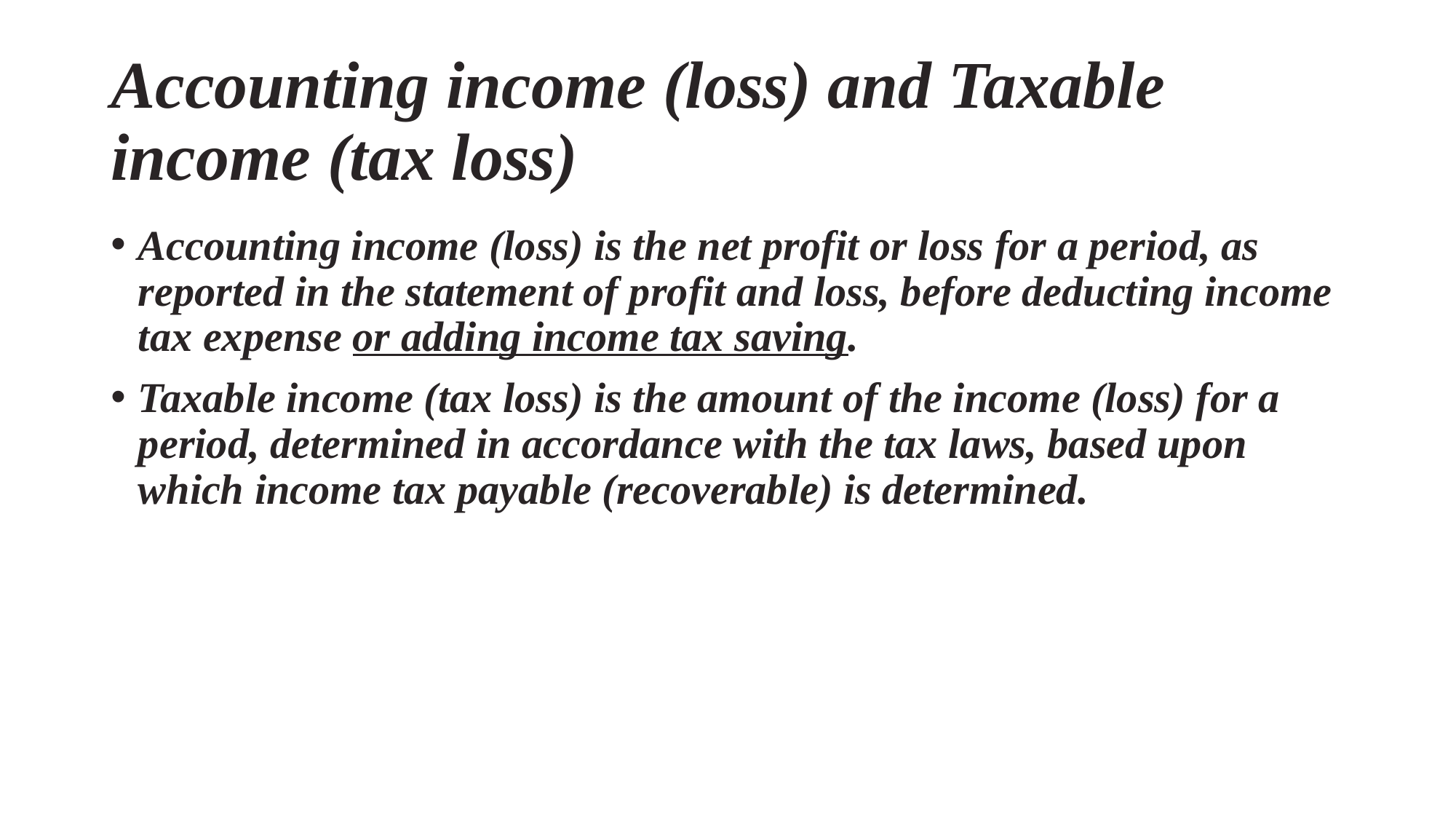

# Accounting income (loss) and Taxable income (tax loss)
Accounting income (loss) is the net profit or loss for a period, as reported in the statement of profit and loss, before deducting income tax expense or adding income tax saving.
Taxable income (tax loss) is the amount of the income (loss) for a period, determined in accordance with the tax laws, based upon which income tax payable (recoverable) is determined.